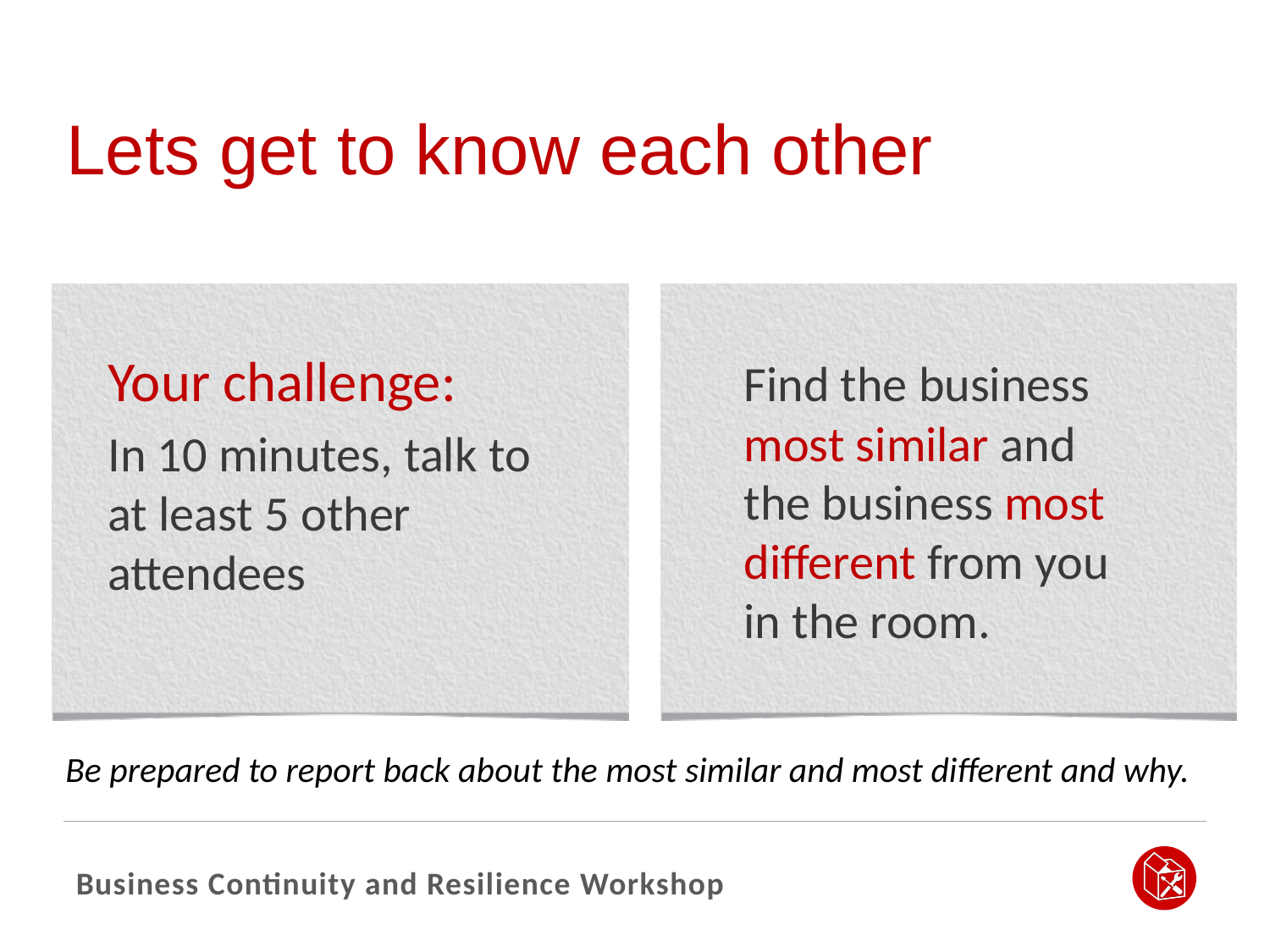

# Lets get to know each other
Your challenge:
In 10 minutes, talk to at least 5 other attendees
Find the business most similar and the business most different from you in the room.
Be prepared to report back about the most similar and most different and why.